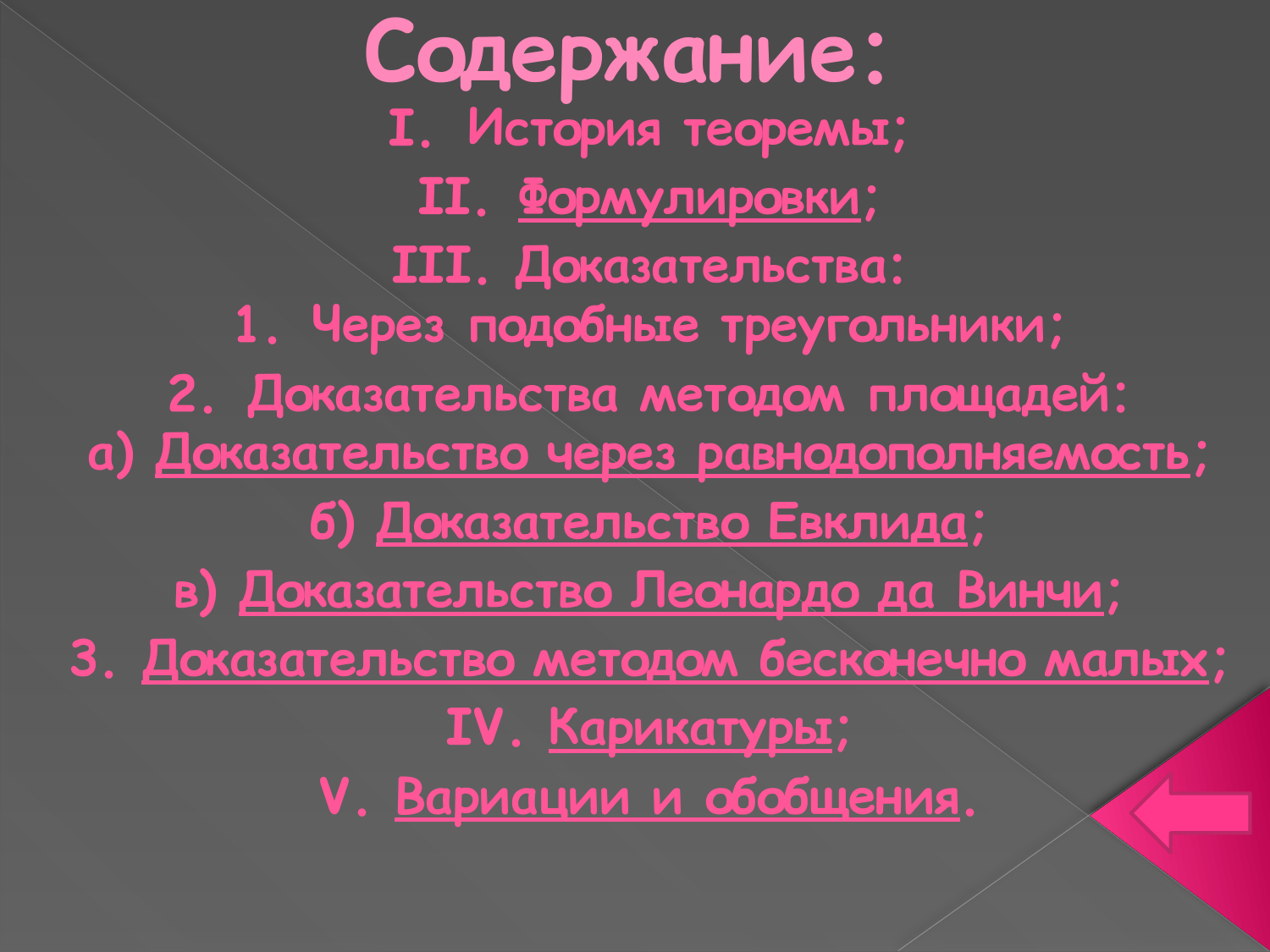

Содержание:
История теоремы;
 Формулировки;
 Доказательства:
Через подобные треугольники;
Доказательства методом площадей:
а) Доказательство через равнодополняемость;
б) Доказательство Евклида;
в) Доказательство Леонардо да Винчи;
3. Доказательство методом бесконечно малых;
IV. Карикатуры;
V. Вариации и обобщения.